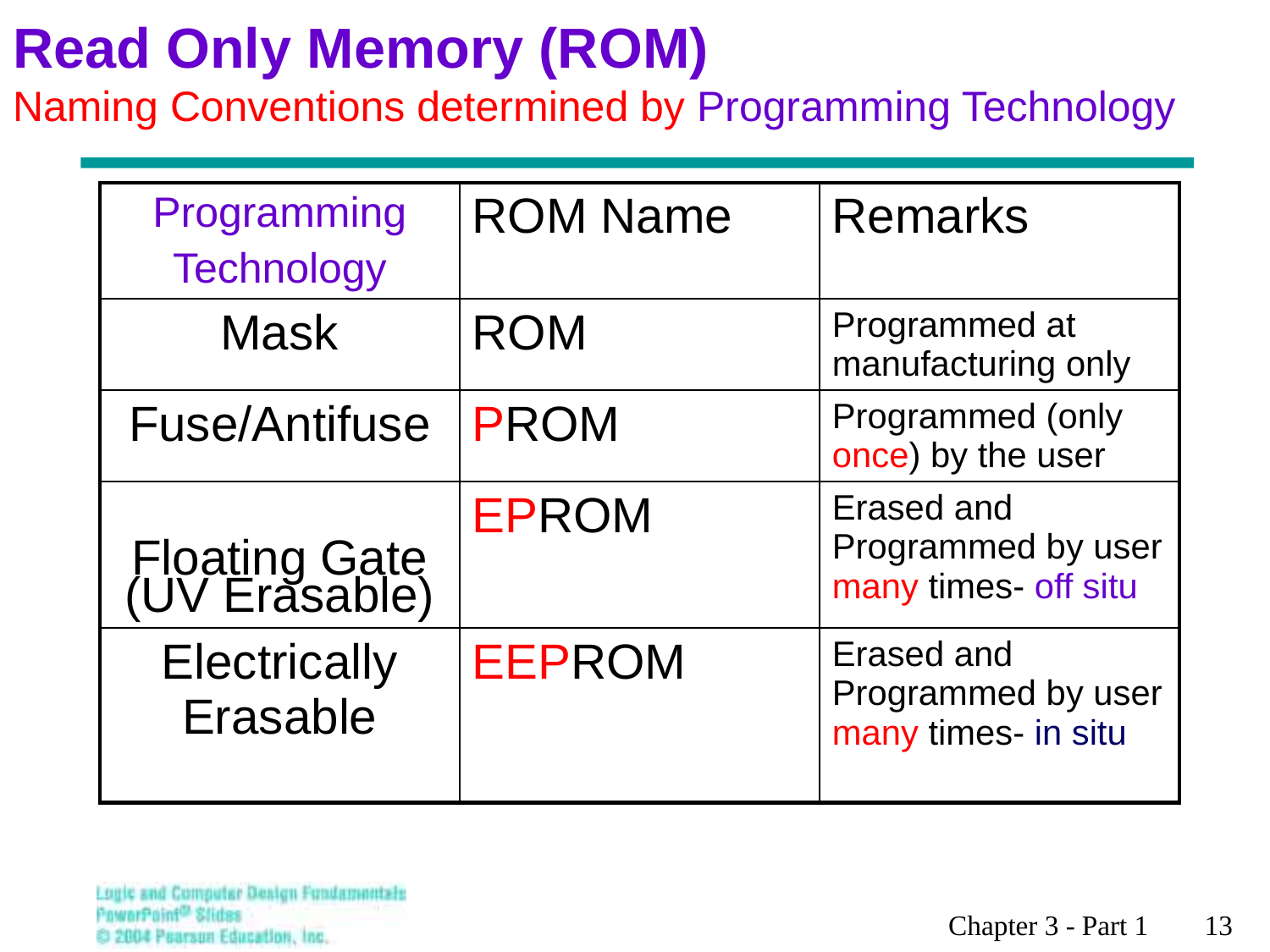

# Read Only Memory (ROM) Naming Conventions determined by Programming Technology
| Programming Technology | ROM Name | Remarks |
| --- | --- | --- |
| Mask | ROM | Programmed at manufacturing only |
| Fuse/Antifuse | PROM | Programmed (only once) by the user |
| Floating Gate (UV Erasable) | EPROM | Erased and Programmed by user many times- off situ |
| Electrically Erasable | EEPROM | Erased and Programmed by user many times- in situ |
Chapter 3 - Part 1        13